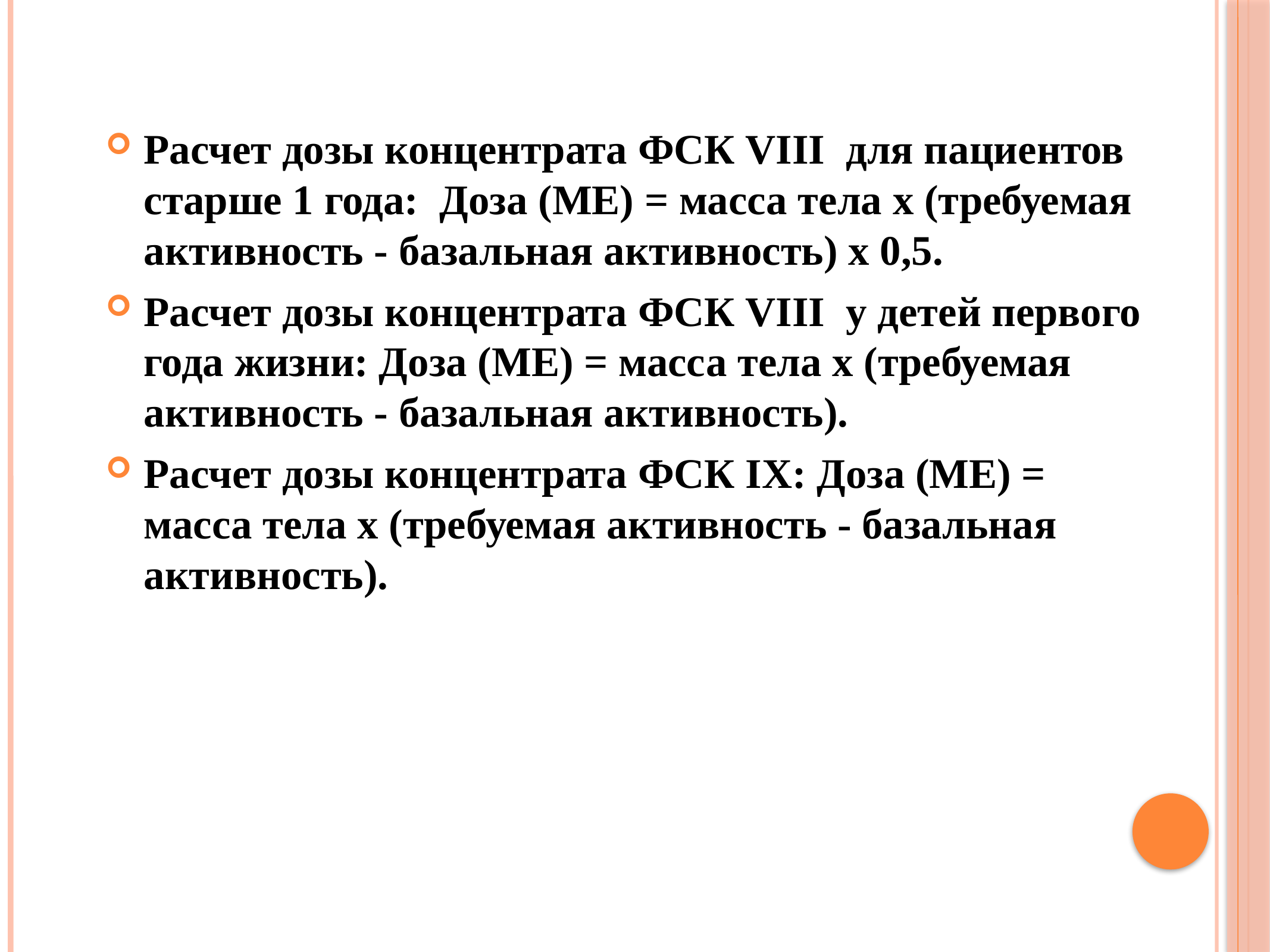

Расчет дозы концентрата ФСК VIII  для пациентов старше 1 года:  Доза (МЕ) = масса тела x (требуемая активность - базальная активность) x 0,5.
Расчет дозы концентрата ФСК VIII  у детей первого года жизни: Доза (МЕ) = масса тела x (требуемая активность - базальная активность).
Расчет дозы концентрата ФСК IX: Доза (МЕ) = масса тела x (требуемая активность - базальная активность).